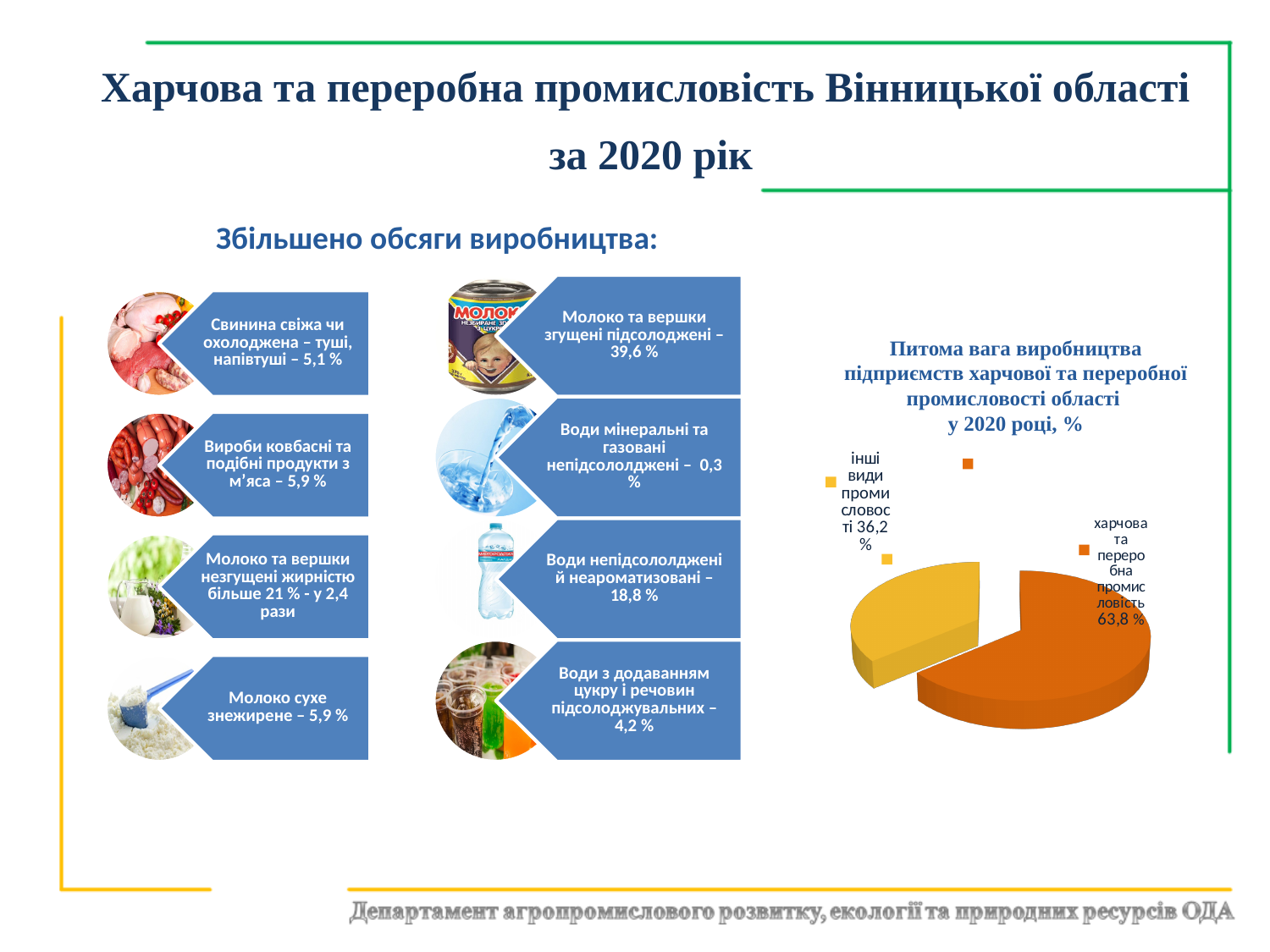

Харчова та переробна промисловість Вінницької області
за 2020 рік

Збільшено обсяги виробництва:
Вироби ковбасні та подібні продукти з м’яса – 5,9 %
Молоко та вершки незгущені жирністю більше 21 % - у 2,4 рази
Молоко сухе знежирене – 5,9 %
Свинина свіжа чи охолоджена – туші, напівтуші – 5,1 %
Молоко та вершки згущені підсолоджені – 39,6 %
Води мінеральні та газовані непідсололджені –  0,3 %
Води непідсололджені й неароматизовані – 18,8 %
Води з додаванням цукру і речовин підсолоджувальних – 4,2 %
Питома вага виробництва підприємств харчової та переробної промисловості області
у 2020 році, %

[unsupported chart]